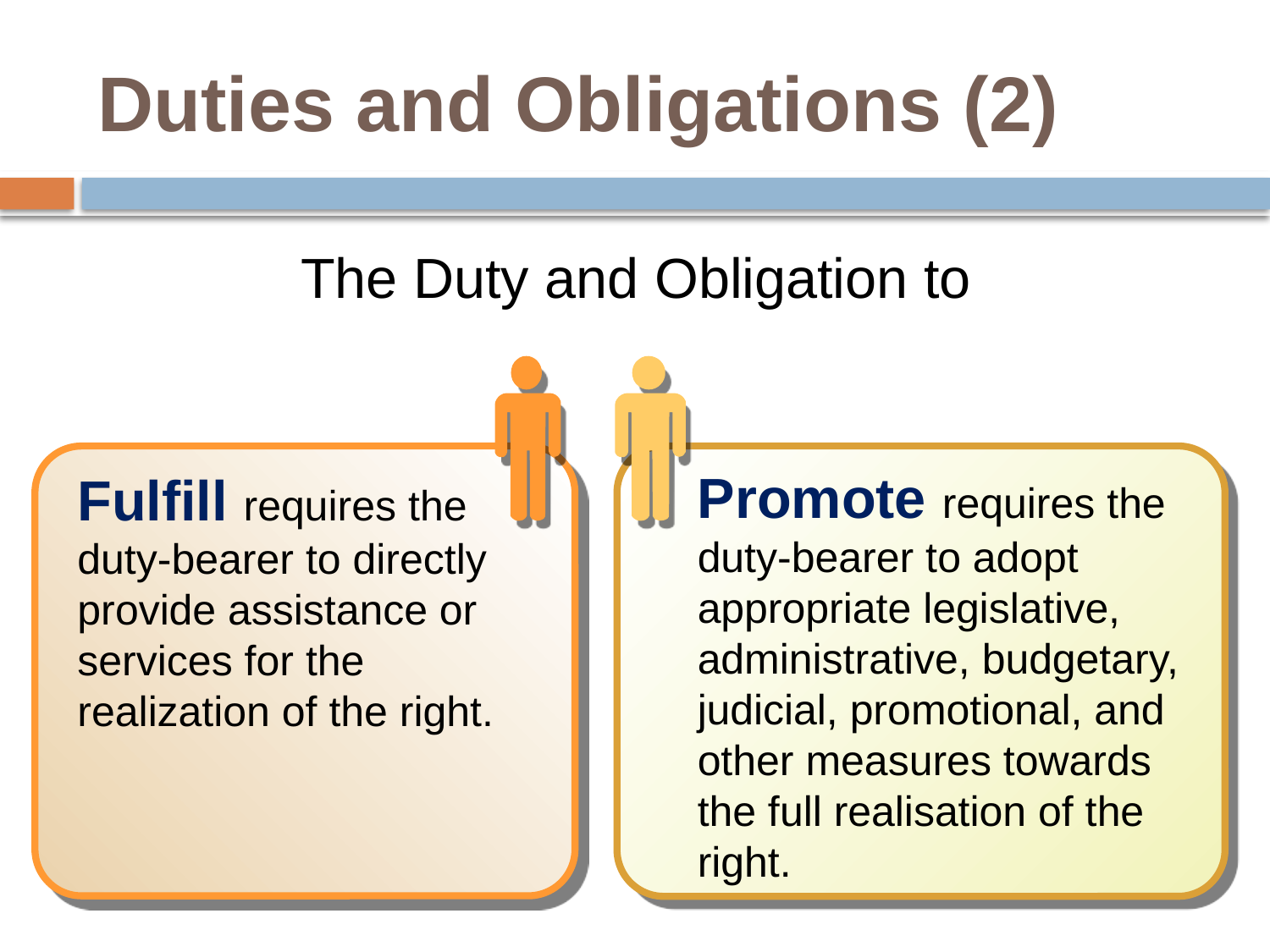

# Duties and Obligations (2)
The Duty and Obligation to

Promote requires the duty-bearer to adopt appropriate legislative, administrative, budgetary, judicial, promotional, and other measures towards the full realisation of the right.
Fulfill requires the duty-bearer to directly provide assistance or services for the realization of the right.